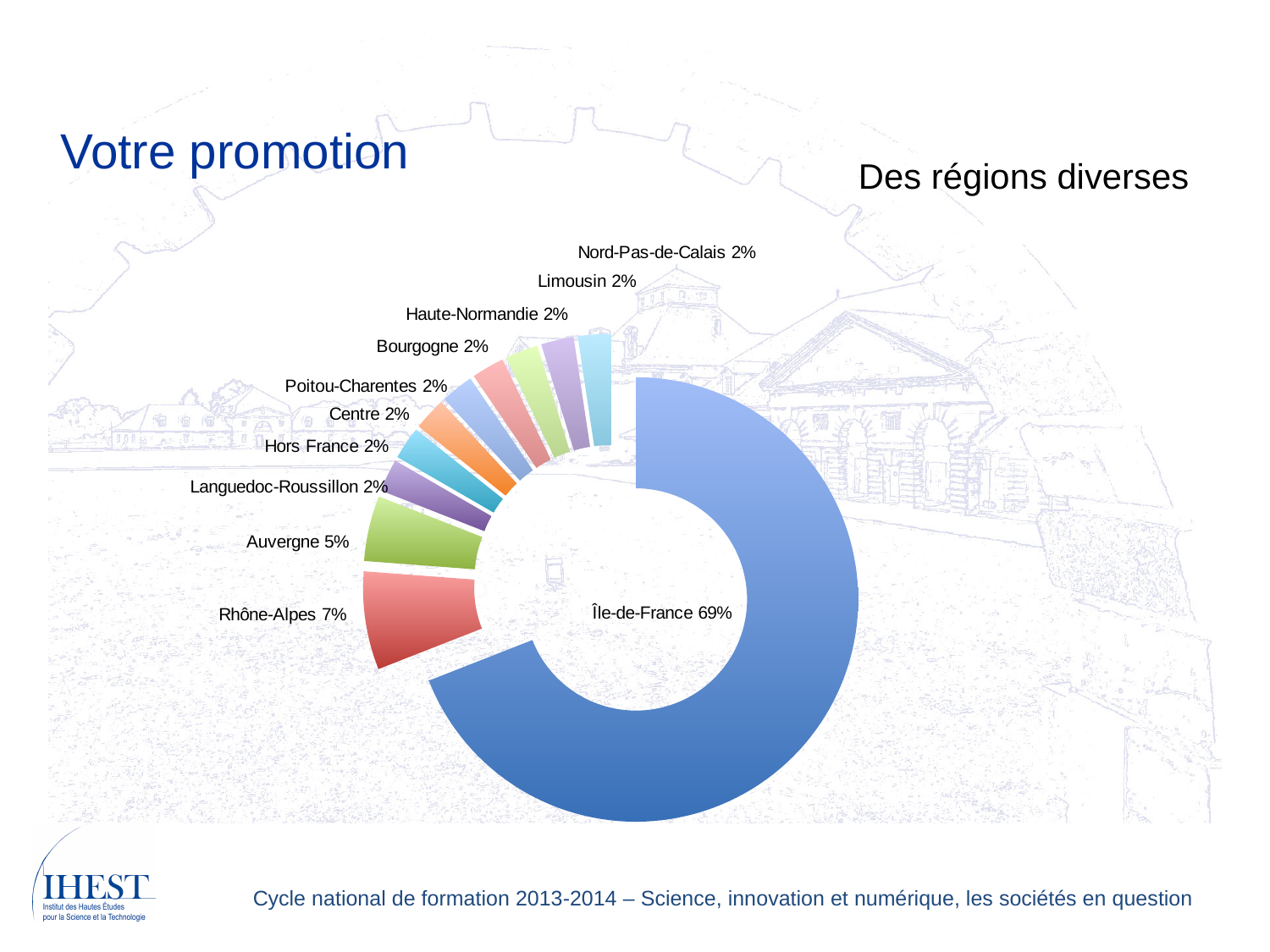

Votre promotion
Des régions diverses

### Chart

| Category |  |
|---|---|
| Île-de-France | 29.0 |
| Rhône-Alpes | 3.0 |
| Auvergne | 2.0 |
| Languedoc-Roussillon | 1.0 |
| Hors France | 1.0 |
| Centre | 1.0 |
| Poitou-Charentes | 1.0 |
| Bourgogne | 1.0 |
| Haute-Normandie | 1.0 |
| Limousin | 1.0 |
| Nord-Pas-de-Calais | 1.0 |